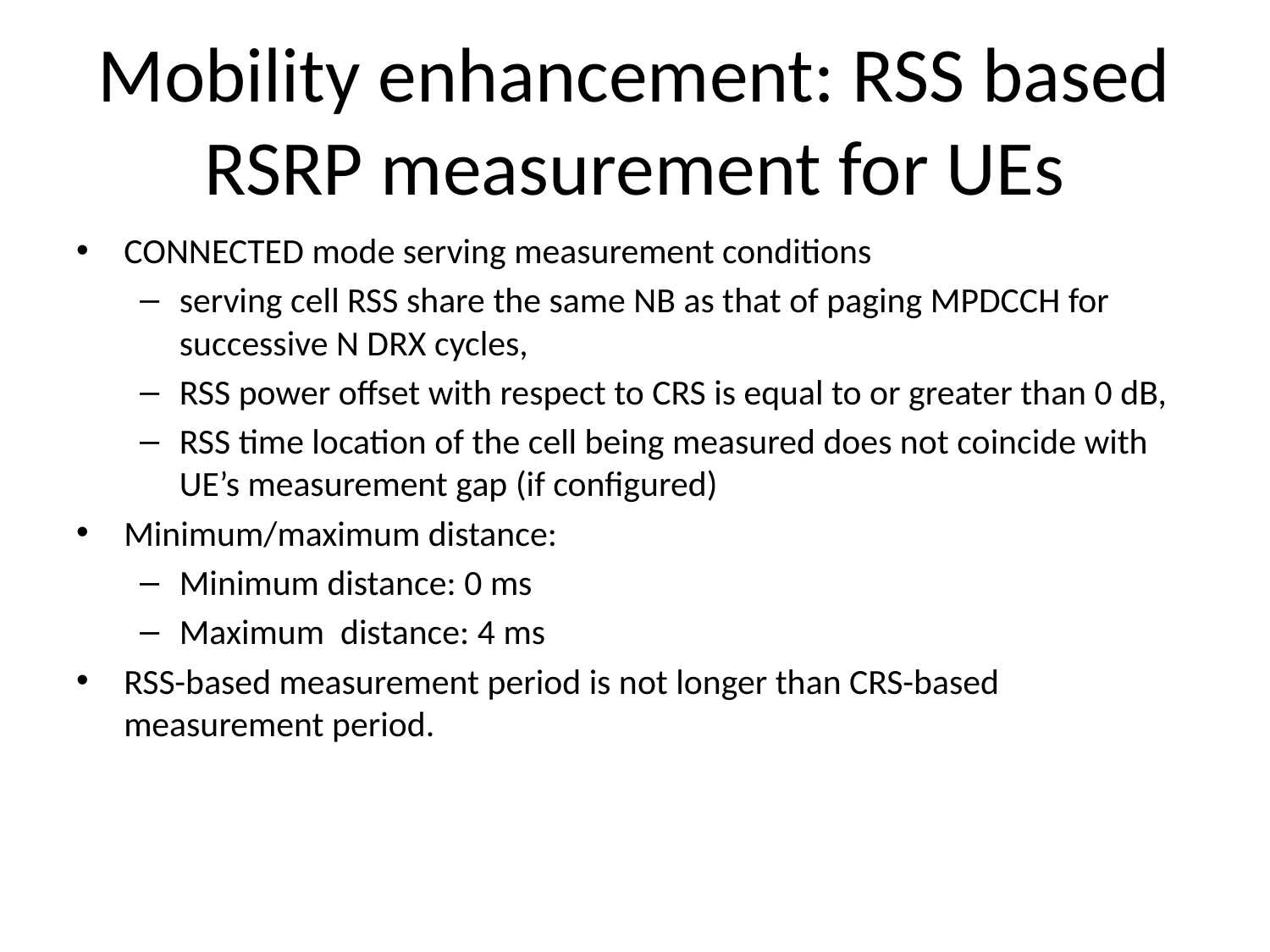

# Mobility enhancement: RSS based RSRP measurement for UEs
CONNECTED mode serving measurement conditions
serving cell RSS share the same NB as that of paging MPDCCH for successive N DRX cycles,
RSS power offset with respect to CRS is equal to or greater than 0 dB,
RSS time location of the cell being measured does not coincide with UE’s measurement gap (if configured)
Minimum/maximum distance:
Minimum distance: 0 ms
Maximum  distance: 4 ms
RSS-based measurement period is not longer than CRS-based measurement period.